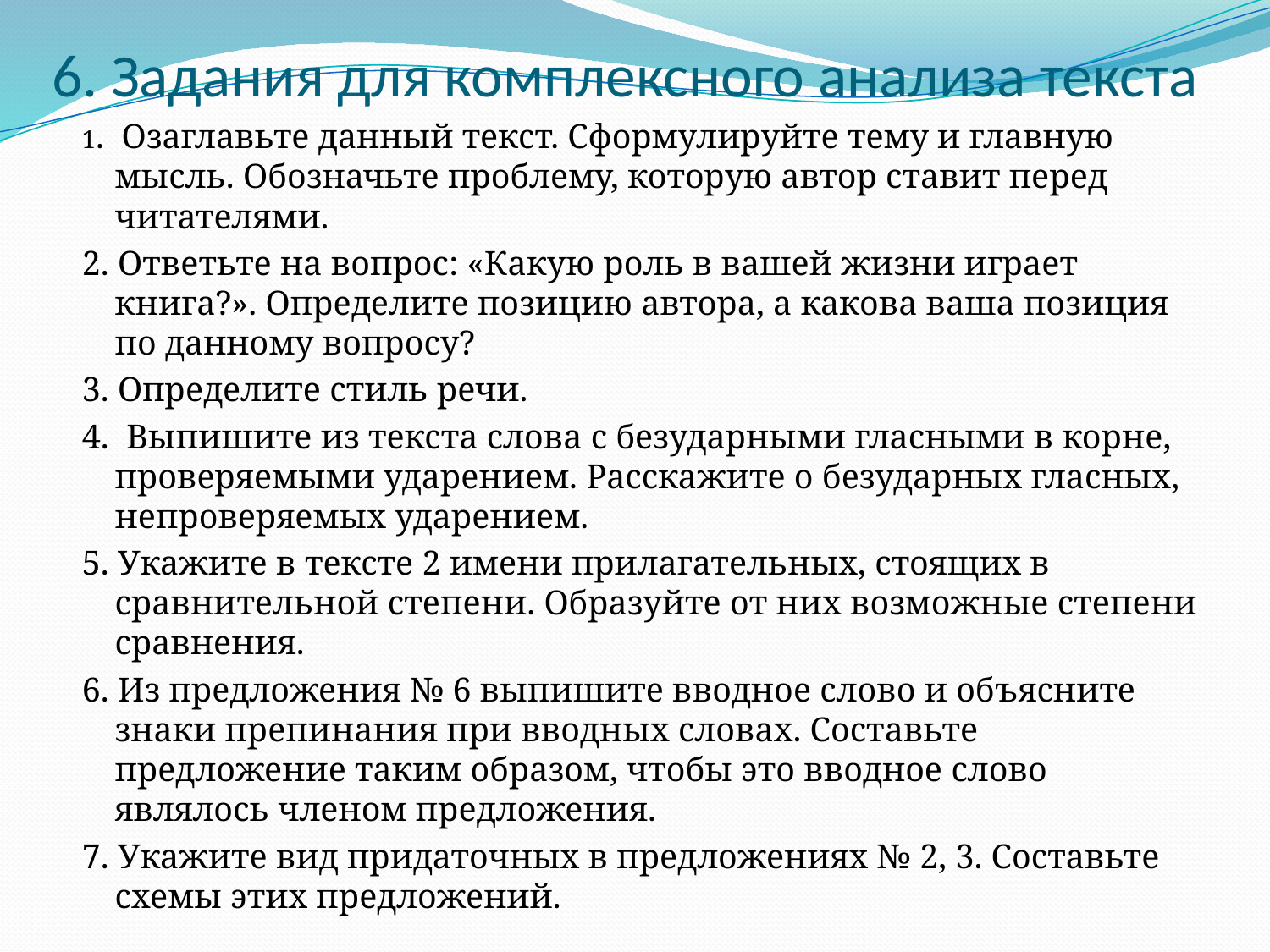

# 6. Задания для комплексного анализа текста
1.  Озаглавьте данный текст. Сформулируйте тему и главную мысль. Обозначьте проблему, которую автор ставит перед читателями.
2. Ответьте на вопрос: «Какую роль в вашей жизни играет книга?». Определите позицию автора, а какова ваша позиция по данному вопросу?
3. Определите стиль речи.
4.  Выпишите из текста слова с безударными гласными в корне, проверяемыми ударением. Расскажите о безударных гласных, непроверяемых ударением.
5. Укажите в тексте 2 имени прилагательных, стоящих в сравнительной степени. Образуйте от них возможные степени сравнения.
6. Из предложения № 6 выпишите вводное слово и объясните знаки препинания при вводных словах. Составьте предложение таким образом, чтобы это вводное слово являлось членом предложения.
7. Укажите вид придаточных в предложениях № 2, 3. Составьте схемы этих предложений.